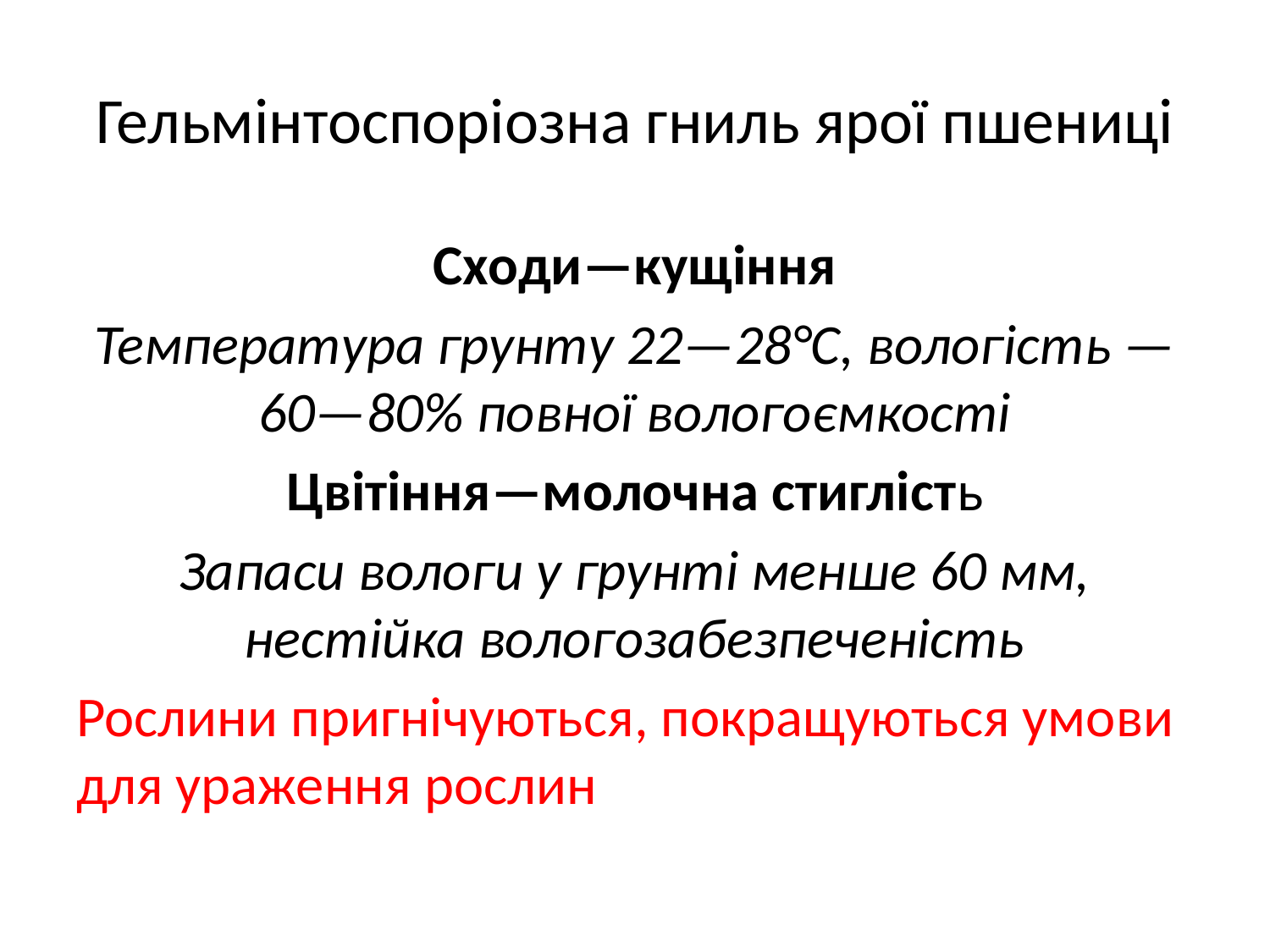

# Гельмінтоспоріозна гниль ярої пшениці
Сходи—кущіння
Температура грунту 22—28°С, вологість — 60—80% повної вологоємкості
Цвітіння—молочна стиглість
Запаси вологи у грунті менше 60 мм, нестійка вологозабезпеченість
Рослини пригнічуються, покращуються умови для ураження рослин